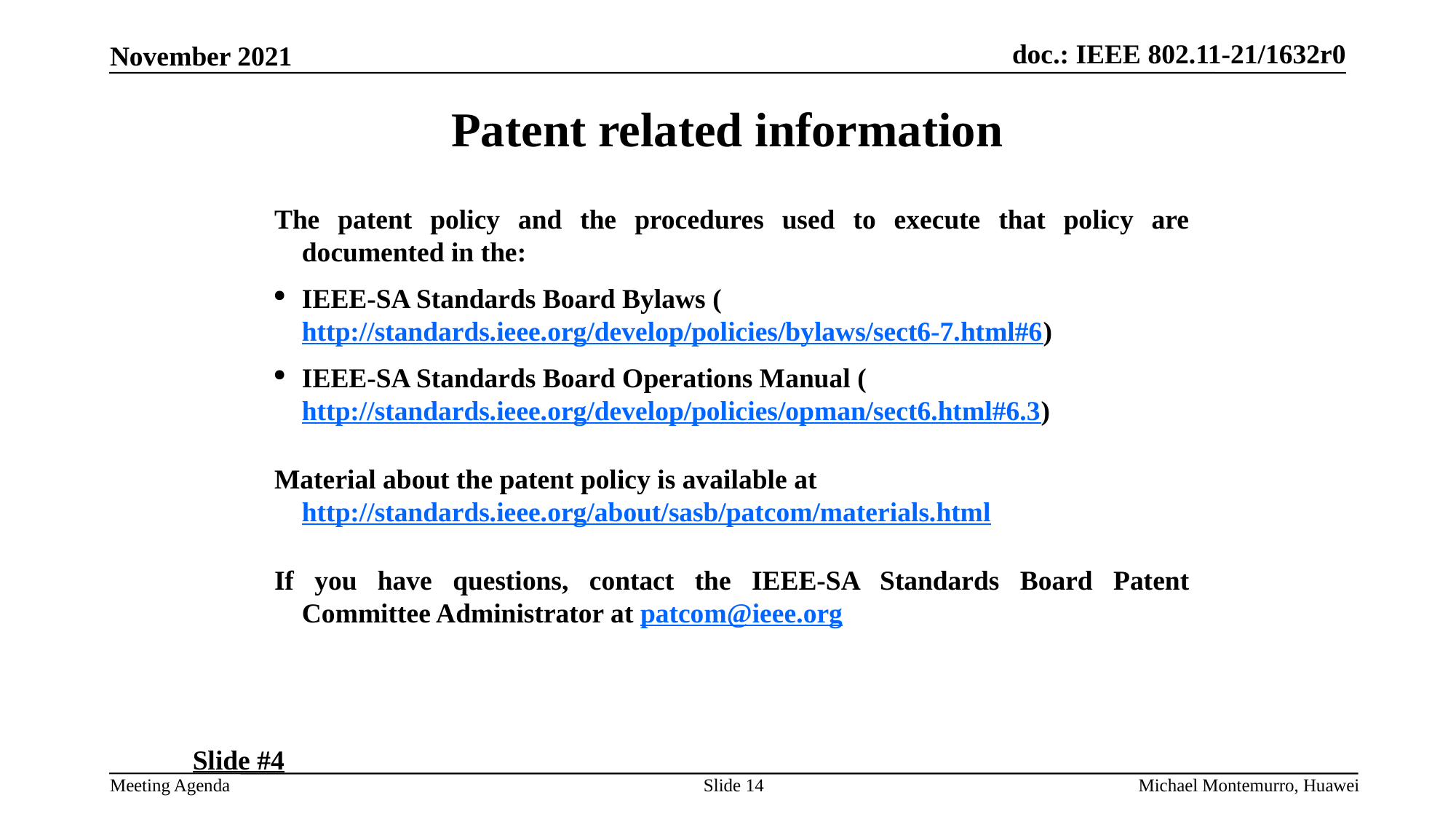

Patent related information

The patent policy and the procedures used to execute that policy are documented in the:
IEEE-SA Standards Board Bylaws (http://standards.ieee.org/develop/policies/bylaws/sect6-7.html#6)
IEEE-SA Standards Board Operations Manual (http://standards.ieee.org/develop/policies/opman/sect6.html#6.3)
Material about the patent policy is available at http://standards.ieee.org/about/sasb/patcom/materials.html
If you have questions, contact the IEEE-SA Standards Board Patent Committee Administrator at patcom@ieee.org

Slide #4
Slide 14
Michael Montemurro, Huawei